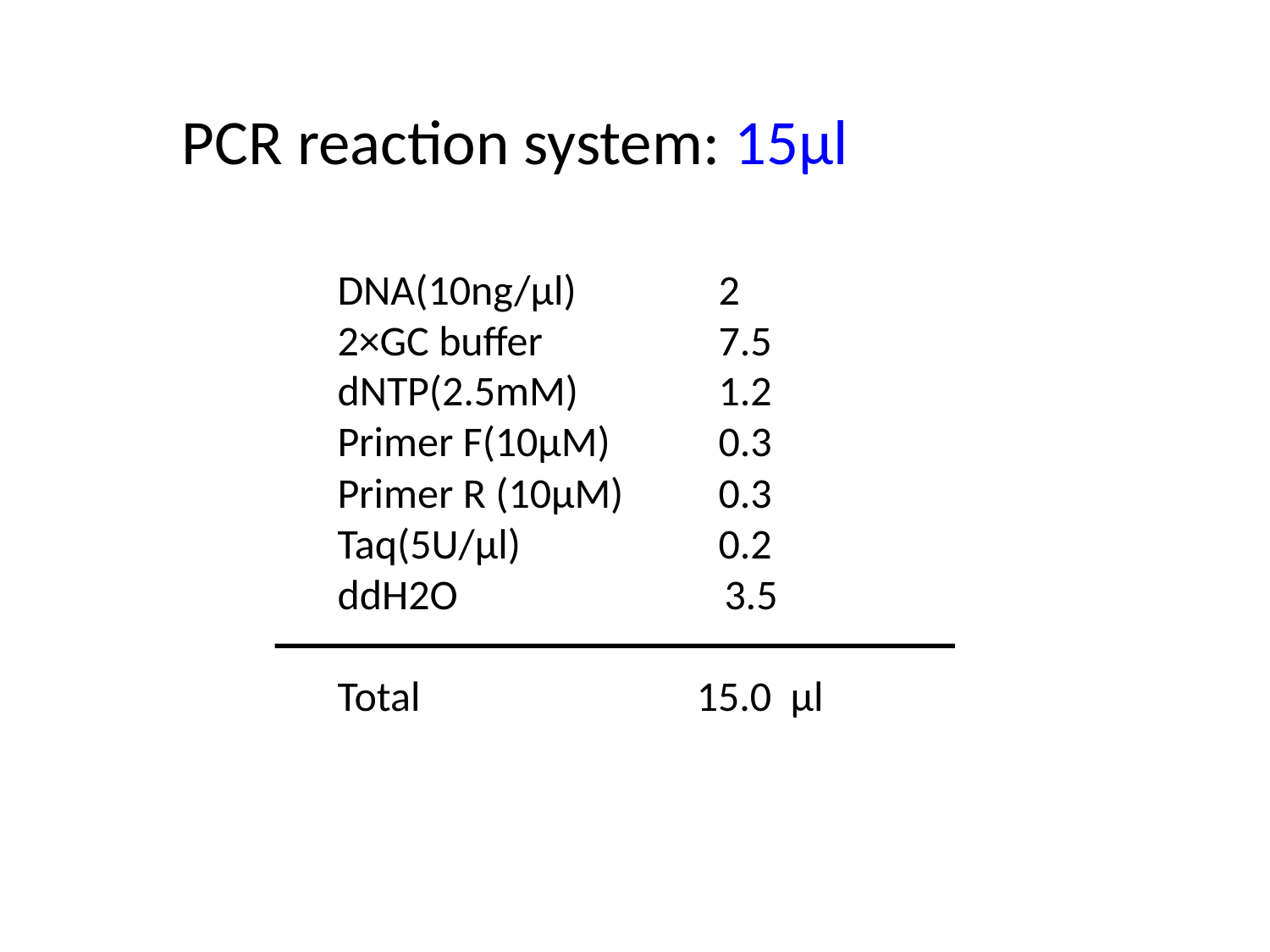

PCR reaction system: 15µl
DNA(10ng/µl)     	2
2×GC buffer      	7.5
dNTP(2.5mM) 	 	1.2
Primer F(10µM) 	0.3
Primer R (10µM)	0.3
Taq(5U/µl)           	0.2
ddH2O                            3.5

Total                             15.0  µl